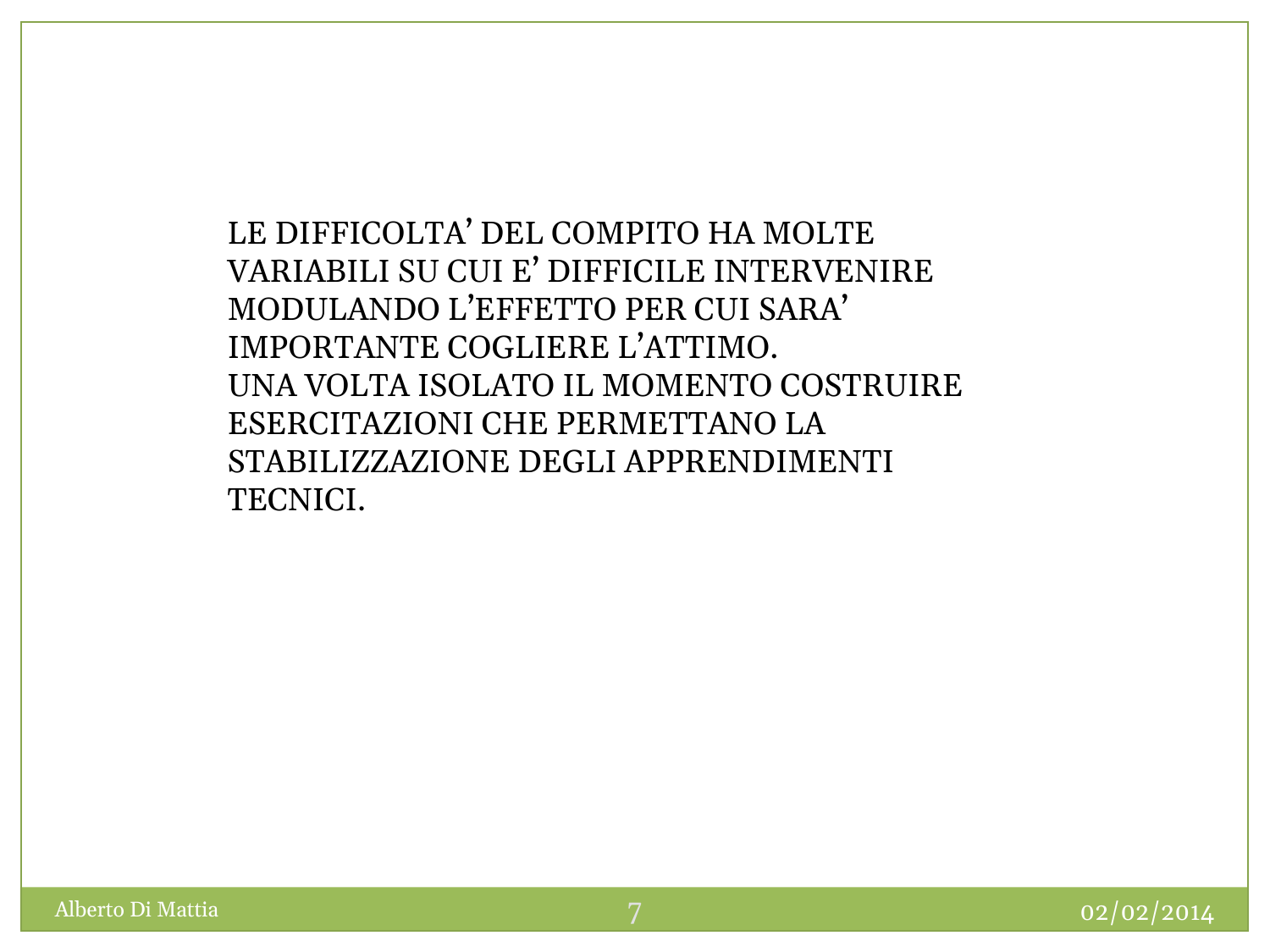

LE DIFFICOLTA’ DEL COMPITO HA MOLTE VARIABILI SU CUI E’ DIFFICILE INTERVENIRE MODULANDO L’EFFETTO PER CUI SARA’ IMPORTANTE COGLIERE L’ATTIMO.
UNA VOLTA ISOLATO IL MOMENTO COSTRUIRE ESERCITAZIONI CHE PERMETTANO LA STABILIZZAZIONE DEGLI APPRENDIMENTI TECNICI.
7
02/02/2014
Alberto Di Mattia